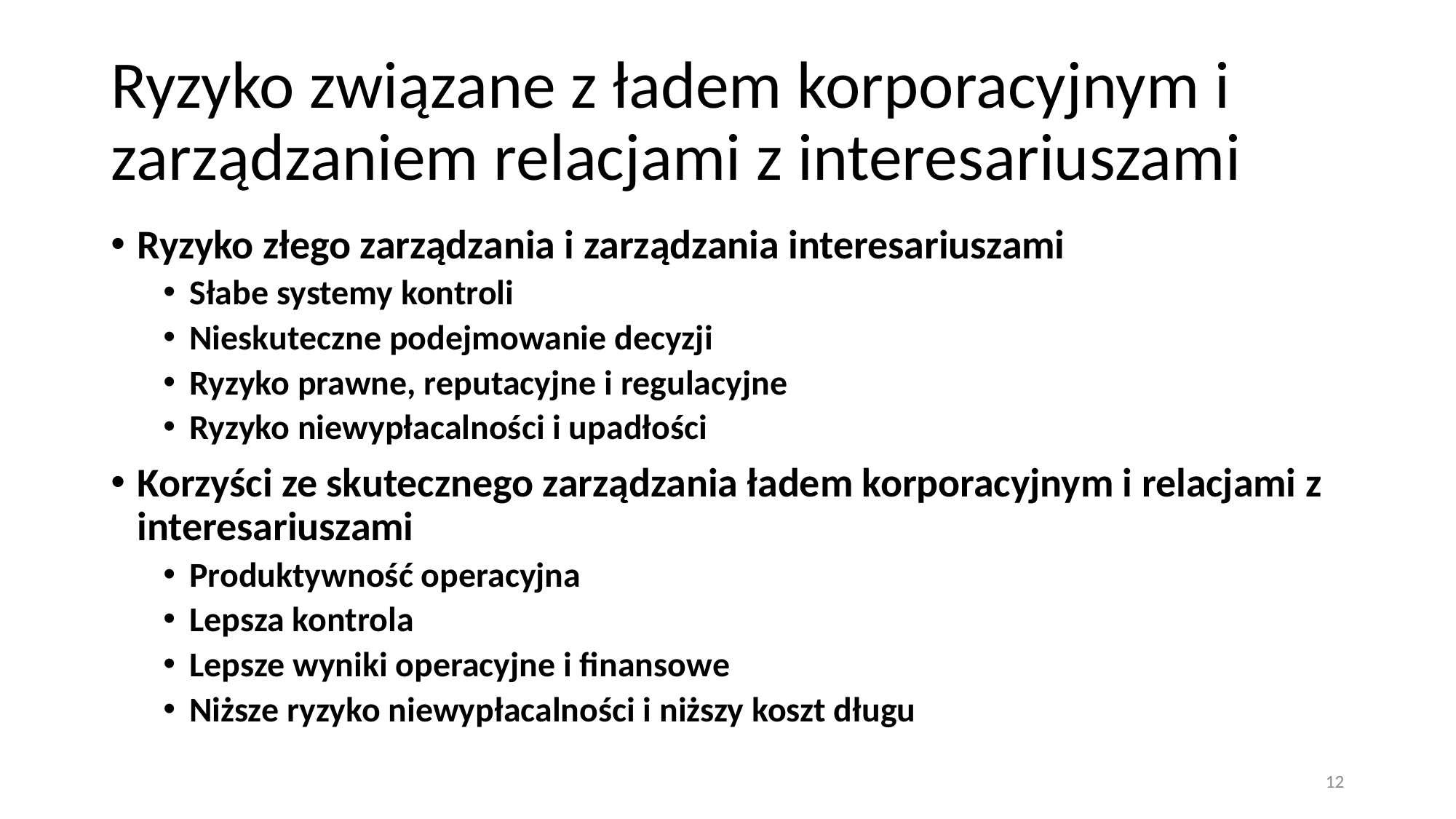

# Ryzyko związane z ładem korporacyjnym i zarządzaniem relacjami z interesariuszami
Ryzyko złego zarządzania i zarządzania interesariuszami
Słabe systemy kontroli
Nieskuteczne podejmowanie decyzji
Ryzyko prawne, reputacyjne i regulacyjne
Ryzyko niewypłacalności i upadłości
Korzyści ze skutecznego zarządzania ładem korporacyjnym i relacjami z interesariuszami
Produktywność operacyjna
Lepsza kontrola
Lepsze wyniki operacyjne i finansowe
Niższe ryzyko niewypłacalności i niższy koszt długu

12